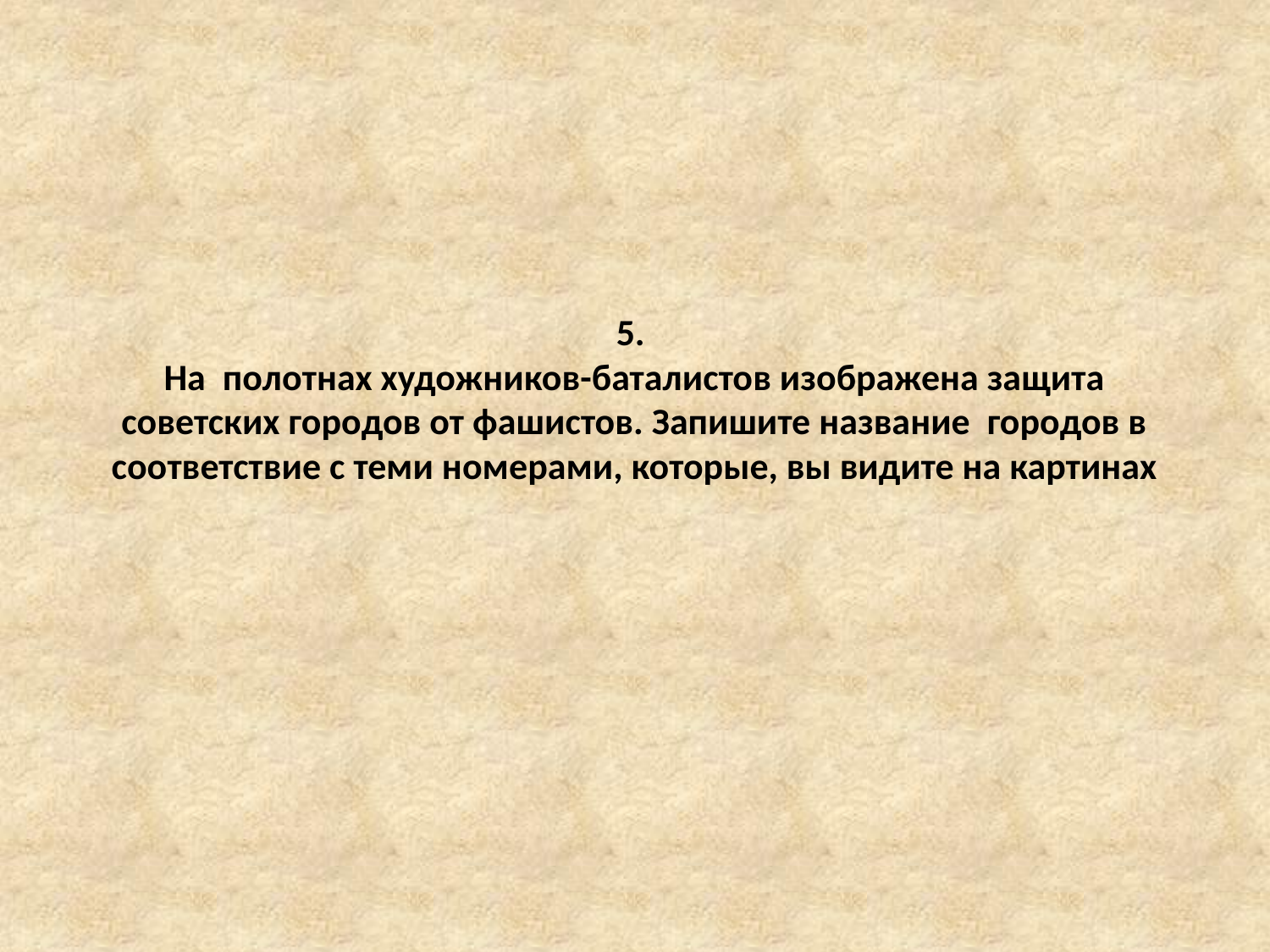

# 5. На  полотнах художников-баталистов изображена защита советских городов от фашистов. Запишите название  городов в соответствие с теми номерами, которые, вы видите на картинах